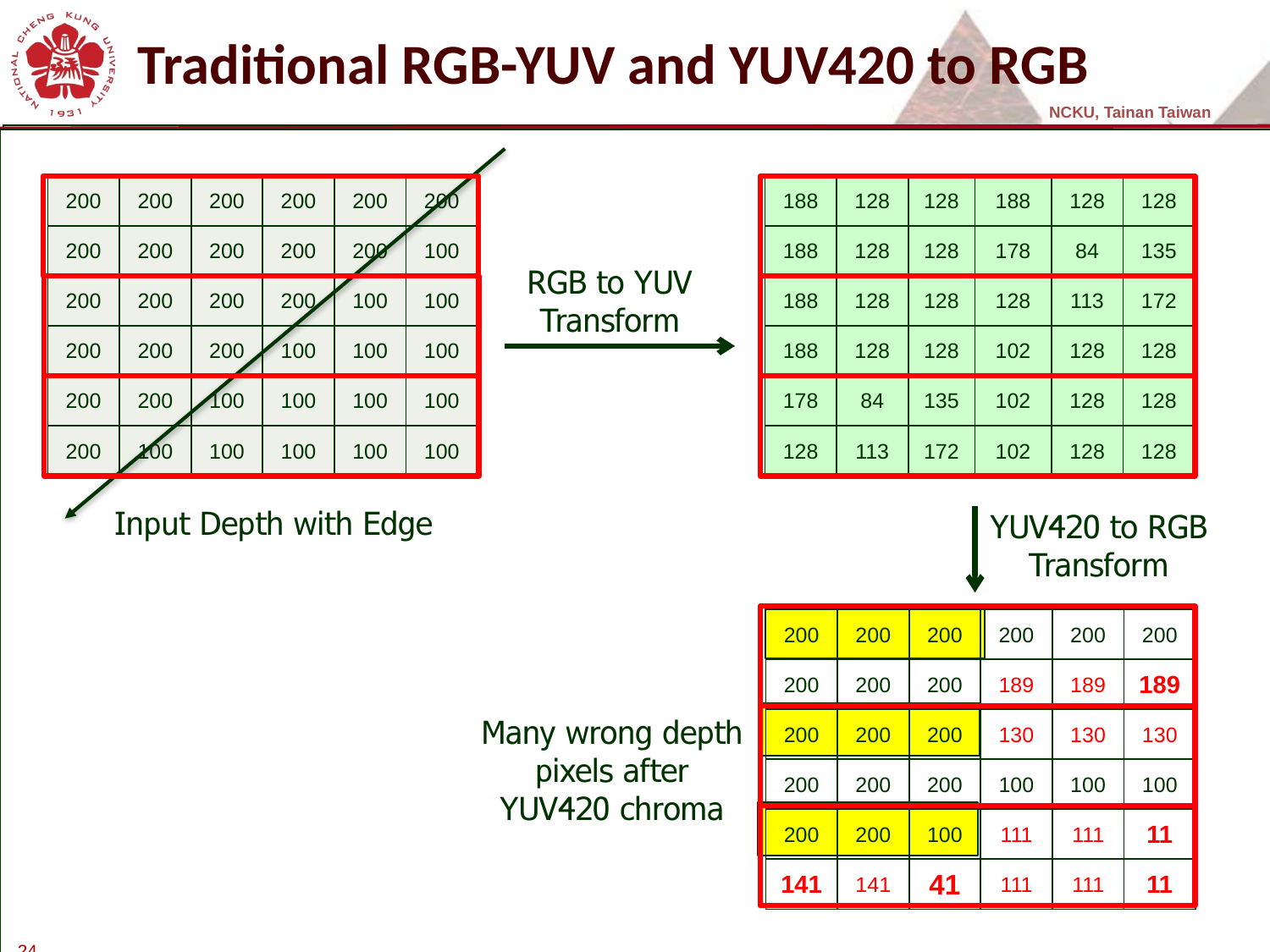

# Traditional RGB-YUV and YUV420 to RGB
| 200 | 200 | 200 | 200 | 200 | 200 |
| --- | --- | --- | --- | --- | --- |
| 200 | 200 | 200 | 200 | 200 | 100 |
| 200 | 200 | 200 | 200 | 100 | 100 |
| 200 | 200 | 200 | 100 | 100 | 100 |
| 200 | 200 | 100 | 100 | 100 | 100 |
| 200 | 100 | 100 | 100 | 100 | 100 |
| 188 | 128 | 128 | 188 | 128 | 128 |
| --- | --- | --- | --- | --- | --- |
| 188 | 128 | 128 | 178 | 84 | 135 |
| 188 | 128 | 128 | 128 | 113 | 172 |
| 188 | 128 | 128 | 102 | 128 | 128 |
| 178 | 84 | 135 | 102 | 128 | 128 |
| 128 | 113 | 172 | 102 | 128 | 128 |

RGB to YUV
Transform

Input Depth with Edge
YUV420 to RGB
Transform

| 200 | 200 | 200 | 200 | 200 | 200 |
| --- | --- | --- | --- | --- | --- |
| 200 | 200 | 200 | 189 | 189 | 189 |
| 200 | 200 | 200 | 130 | 130 | 130 |
| 200 | 200 | 200 | 100 | 100 | 100 |
| 200 | 200 | 100 | 111 | 111 | 11 |
| 141 | 141 | 41 | 111 | 111 | 11 |

Many wrong depth pixels after YUV420 chroma

24